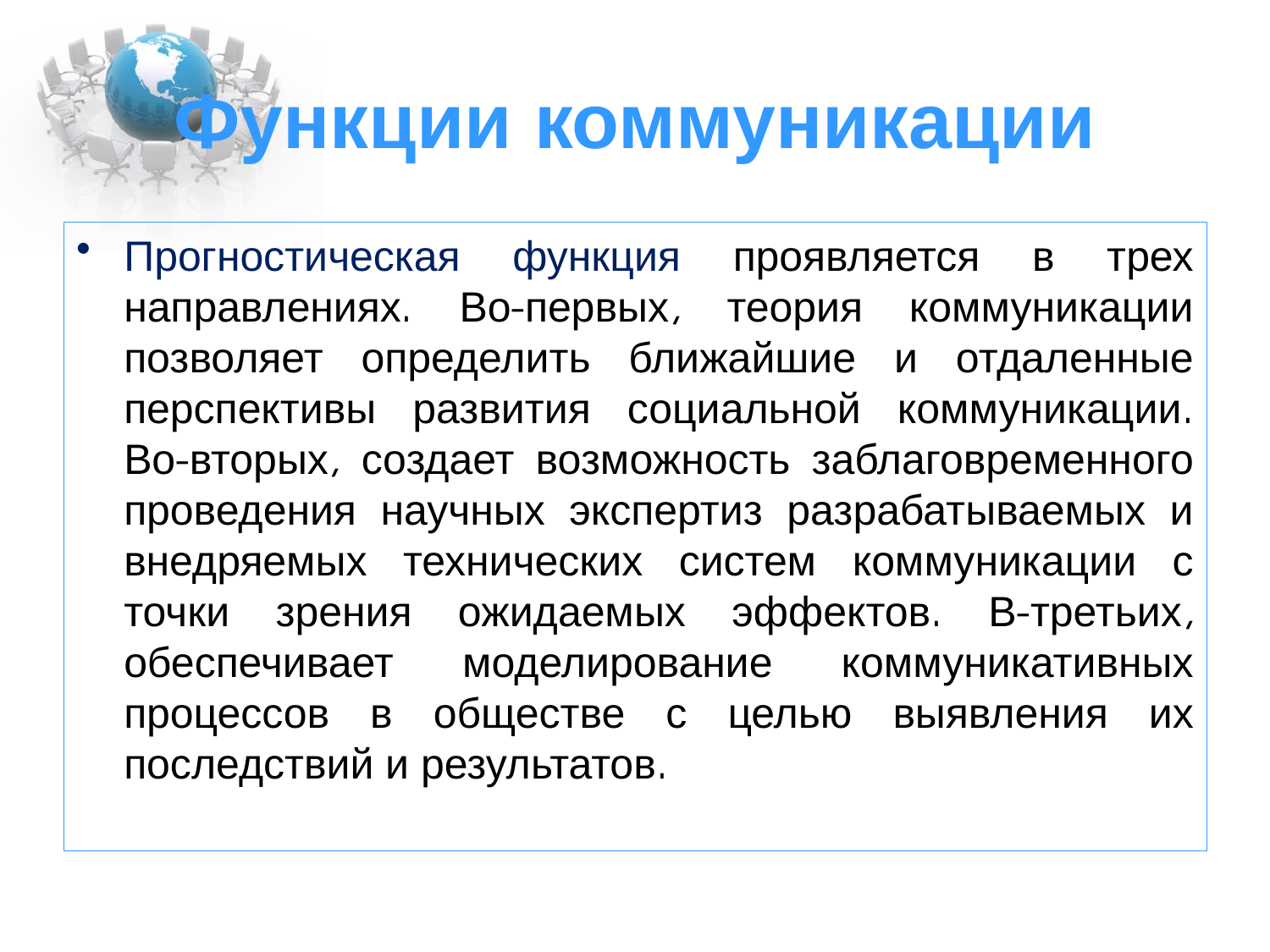

# Функции коммуникации
Прогностическая функция проявляется в трех направлениях. Во-первых, теория коммуникации позволяет определить ближайшие и отдаленные перспективы развития социальной коммуникации. Во-вторых, создает возможность заблаговременного проведения научных экспертиз разрабатываемых и внедряемых технических систем коммуникации с точки зрения ожидаемых эффектов. В-третьих, обеспечивает моделирование коммуникативных процессов в обществе с целью выявления их последствий и результатов.